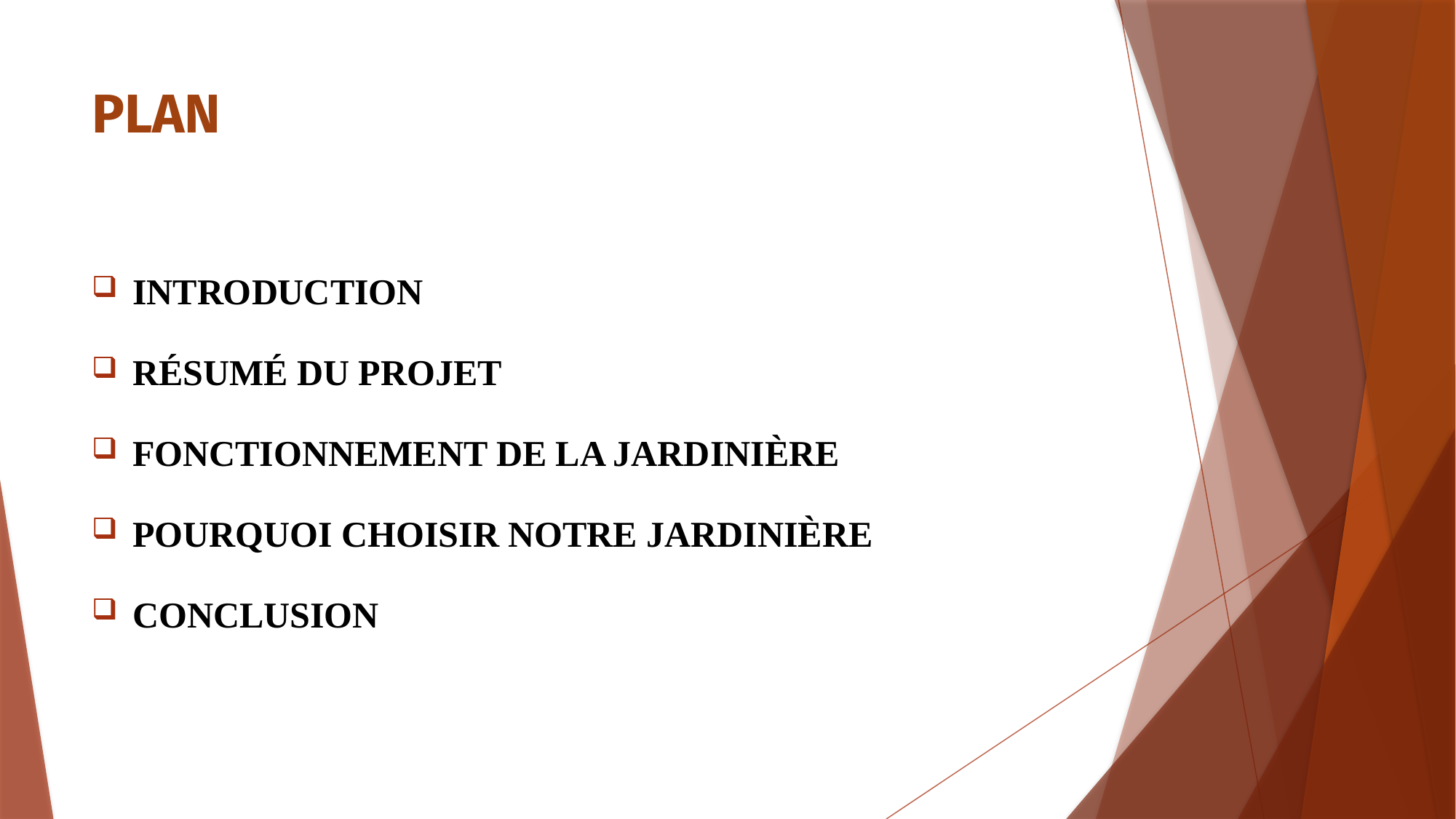

# PLAN
INTRODUCTION
RÉSUMÉ DU PROJET
FONCTIONNEMENT DE LA JARDINIÈRE
POURQUOI CHOISIR NOTRE JARDINIÈRE
CONCLUSION